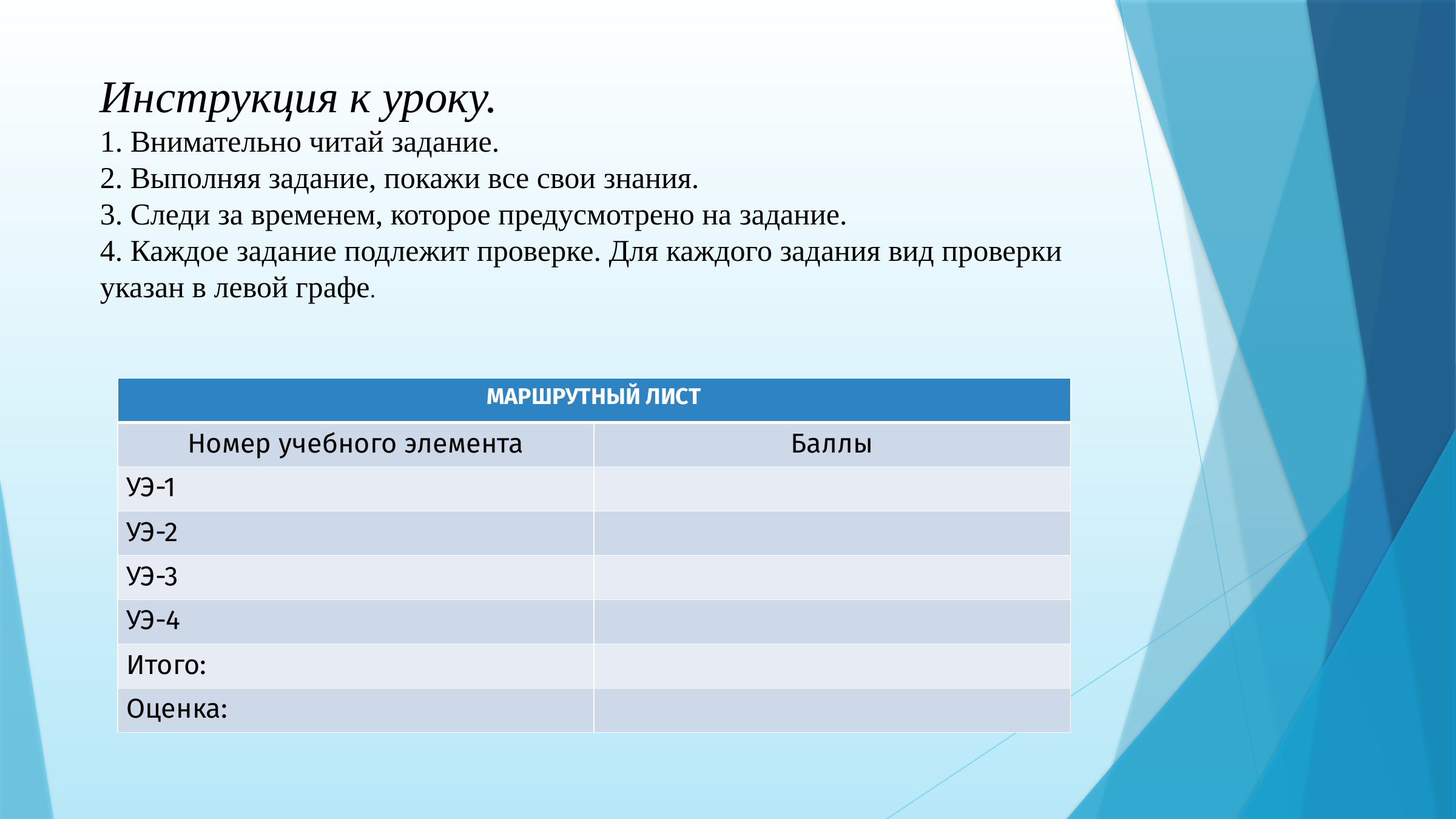

Инструкция к уроку.
1. Внимательно читай задание.
2. Выполняя задание, покажи все свои знания.
3. Следи за временем, которое предусмотрено на задание.
4. Каждое задание подлежит проверке. Для каждого задания вид проверки указан в левой графе.
| МАРШРУТНЫЙ ЛИСТ |  |
| --- | --- |
| Номер учебного элемента | Баллы |
| УЭ-1 |  |
| УЭ-2 |  |
| УЭ-3 |  |
| УЭ-4 |  |
| Итого: |  |
| Оценка: |  |